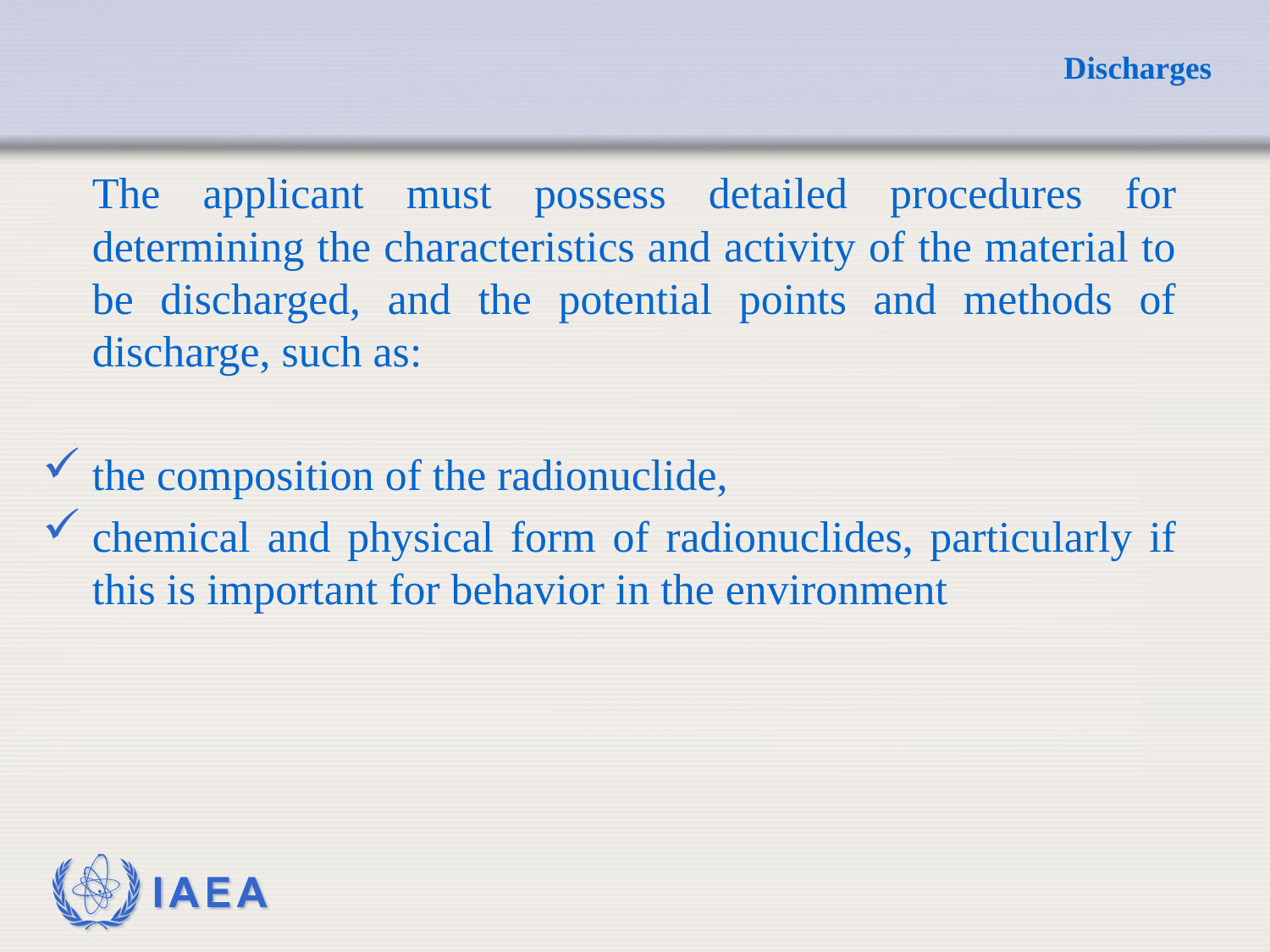

# Discharges
	The applicant must possess detailed procedures for determining the characteristics and activity of the material to be discharged, and the potential points and methods of discharge, such as:

the composition of the radionuclide,
chemical and physical form of radionuclides, particularly if this is important for behavior in the environment